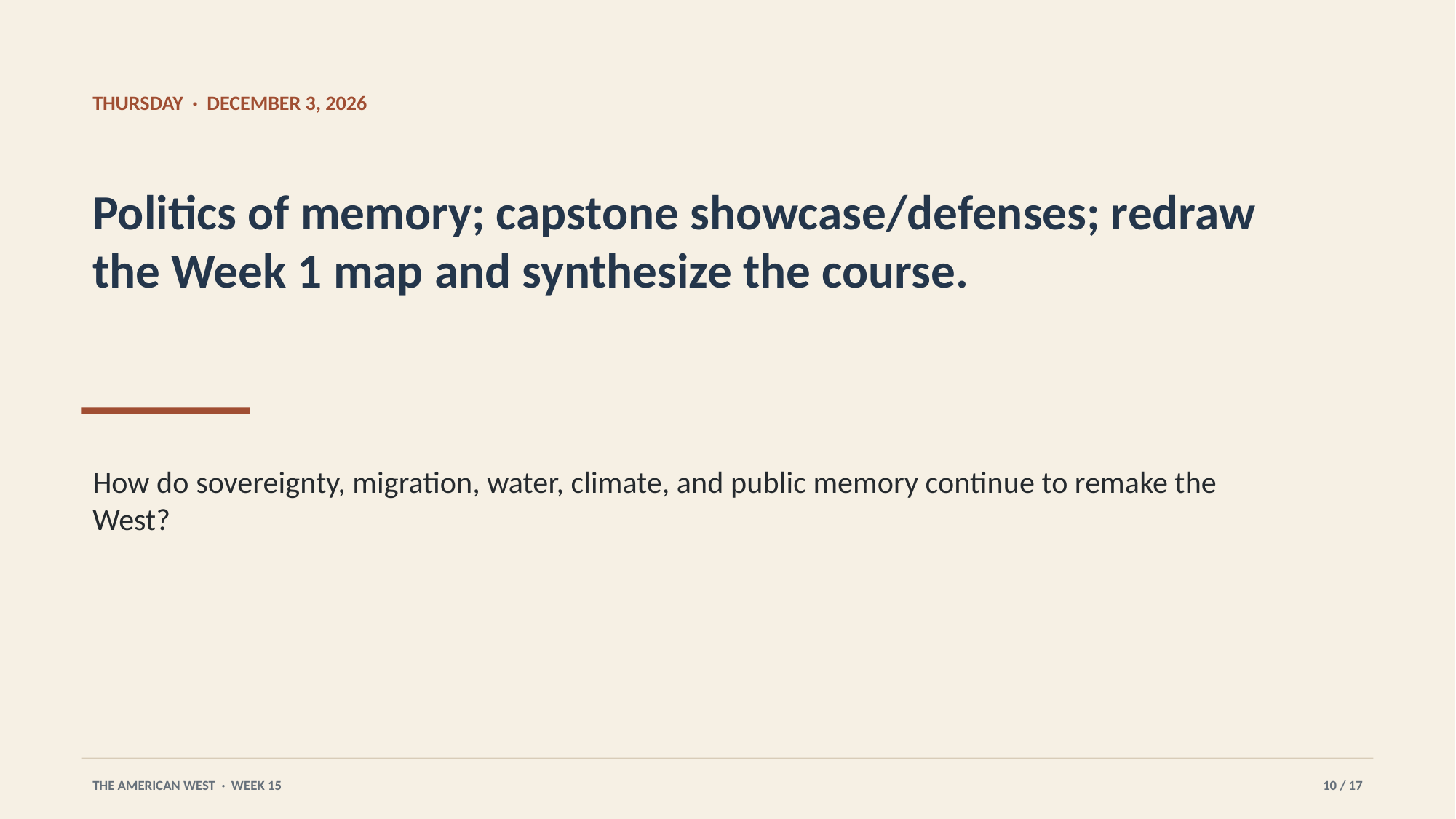

THURSDAY  ·  DECEMBER 3, 2026
Politics of memory; capstone showcase/defenses; redraw the Week 1 map and synthesize the course.

How do sovereignty, migration, water, climate, and public memory continue to remake the West?

THE AMERICAN WEST  ·  WEEK 15
10 / 17